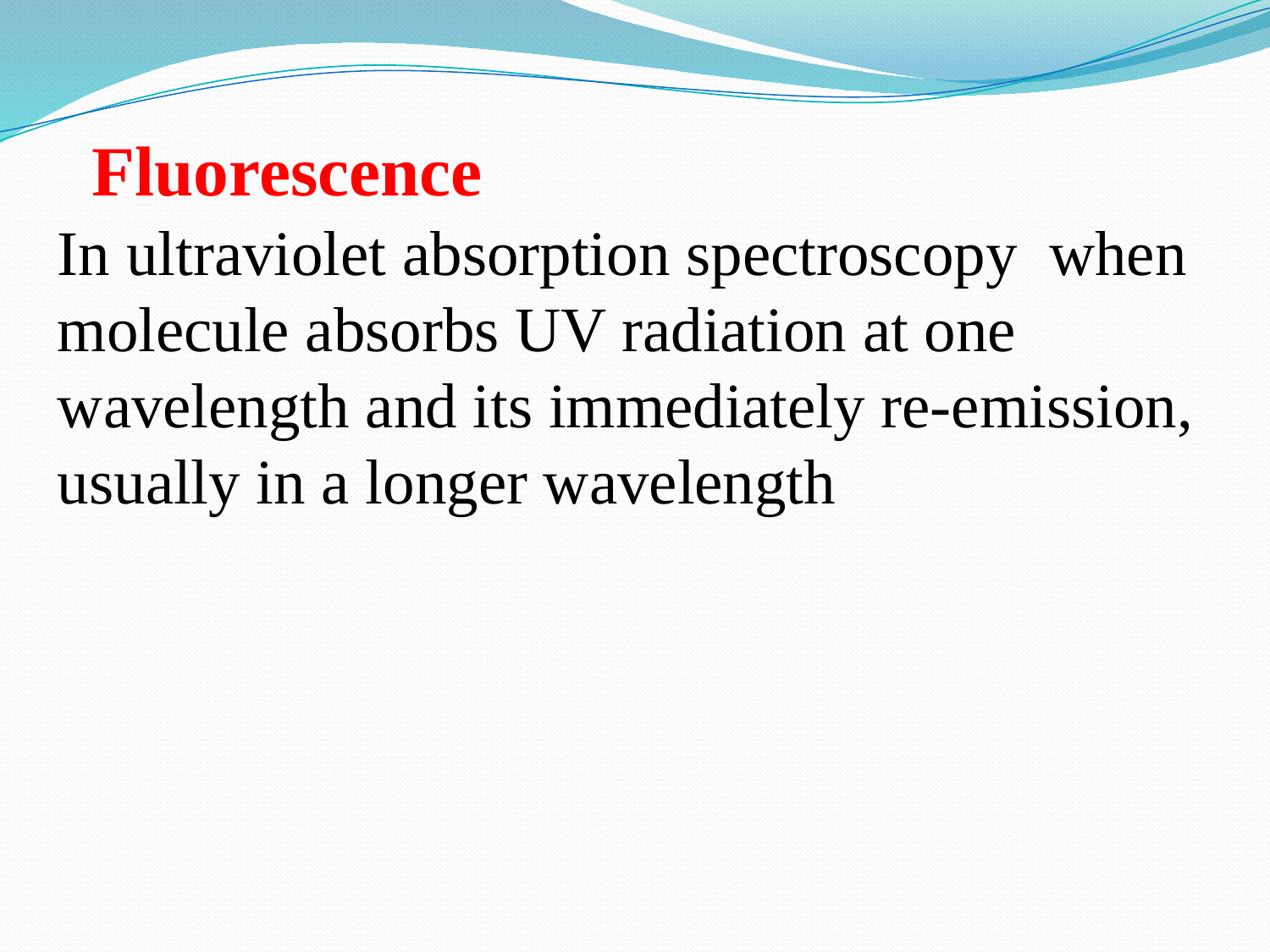

Fluorescence
In ultraviolet absorption spectroscopy  when molecule absorbs UV radiation at one wavelength and its immediately re-emission, usually in a longer wavelength